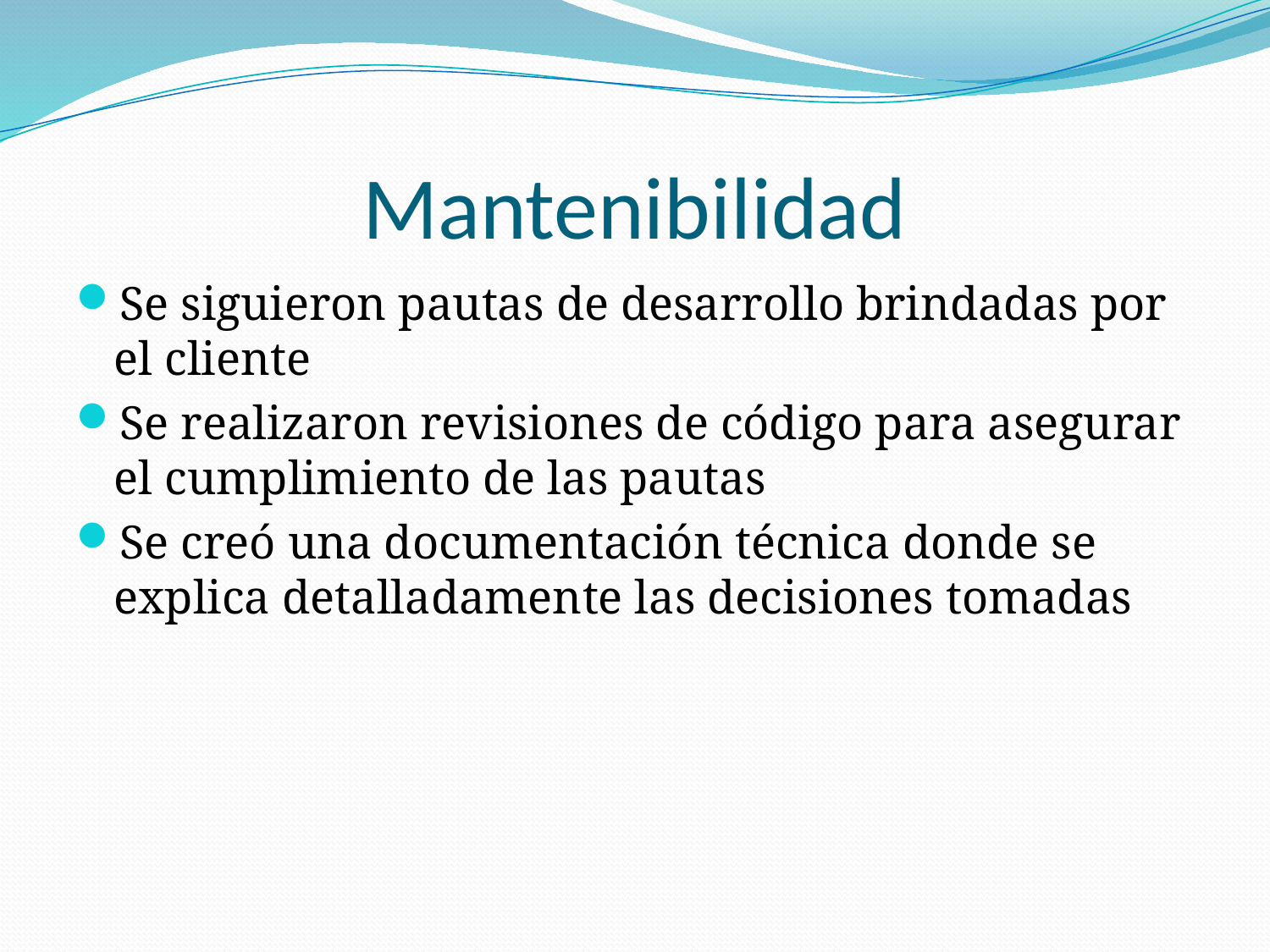

# Mantenibilidad
Se siguieron pautas de desarrollo brindadas por el cliente
Se realizaron revisiones de código para asegurar el cumplimiento de las pautas
Se creó una documentación técnica donde se explica detalladamente las decisiones tomadas